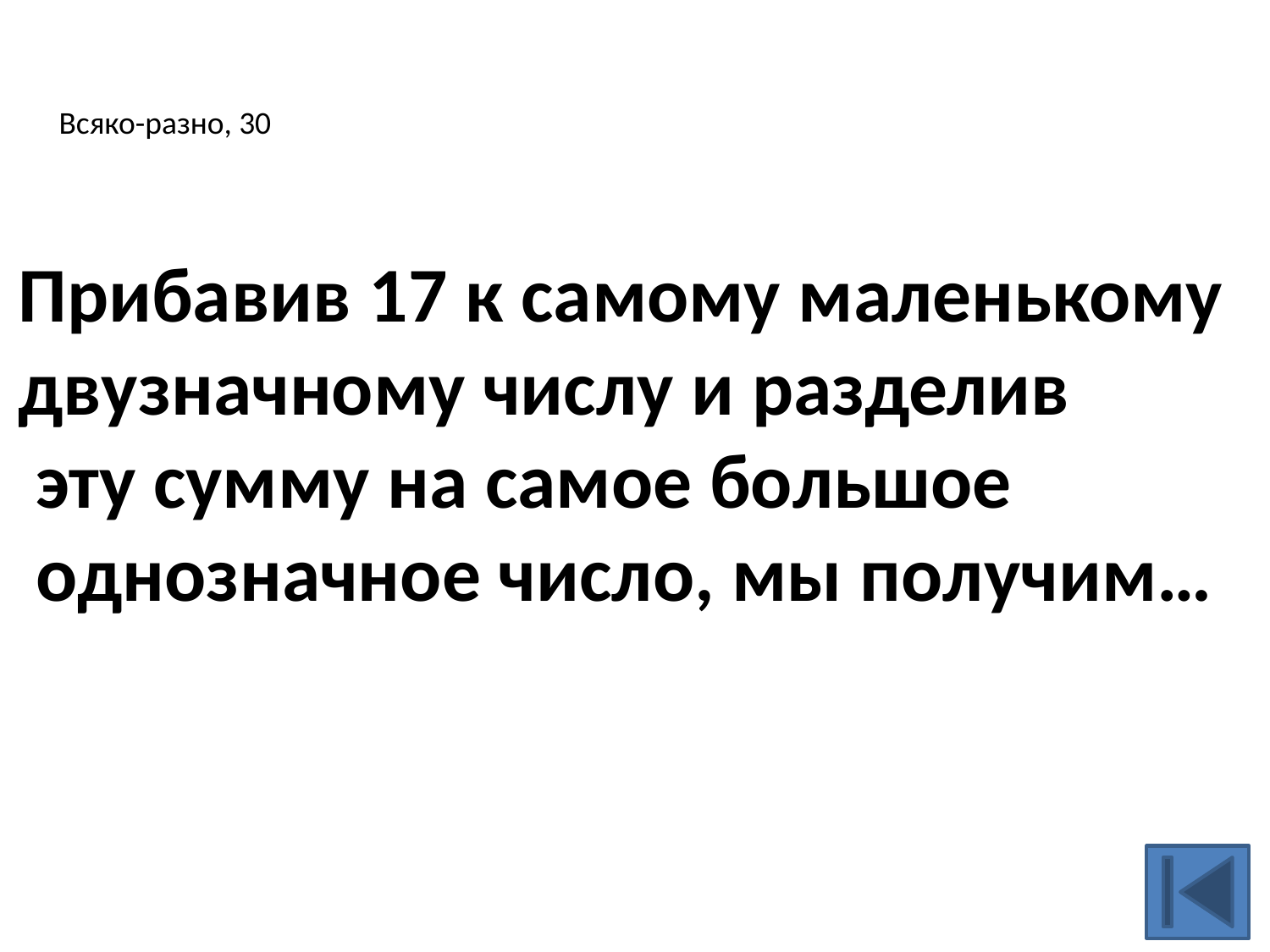

Всяко-разно, 30
Прибавив 17 к самому маленькому
двузначному числу и разделив
 эту сумму на самое большое
 однозначное число, мы получим…